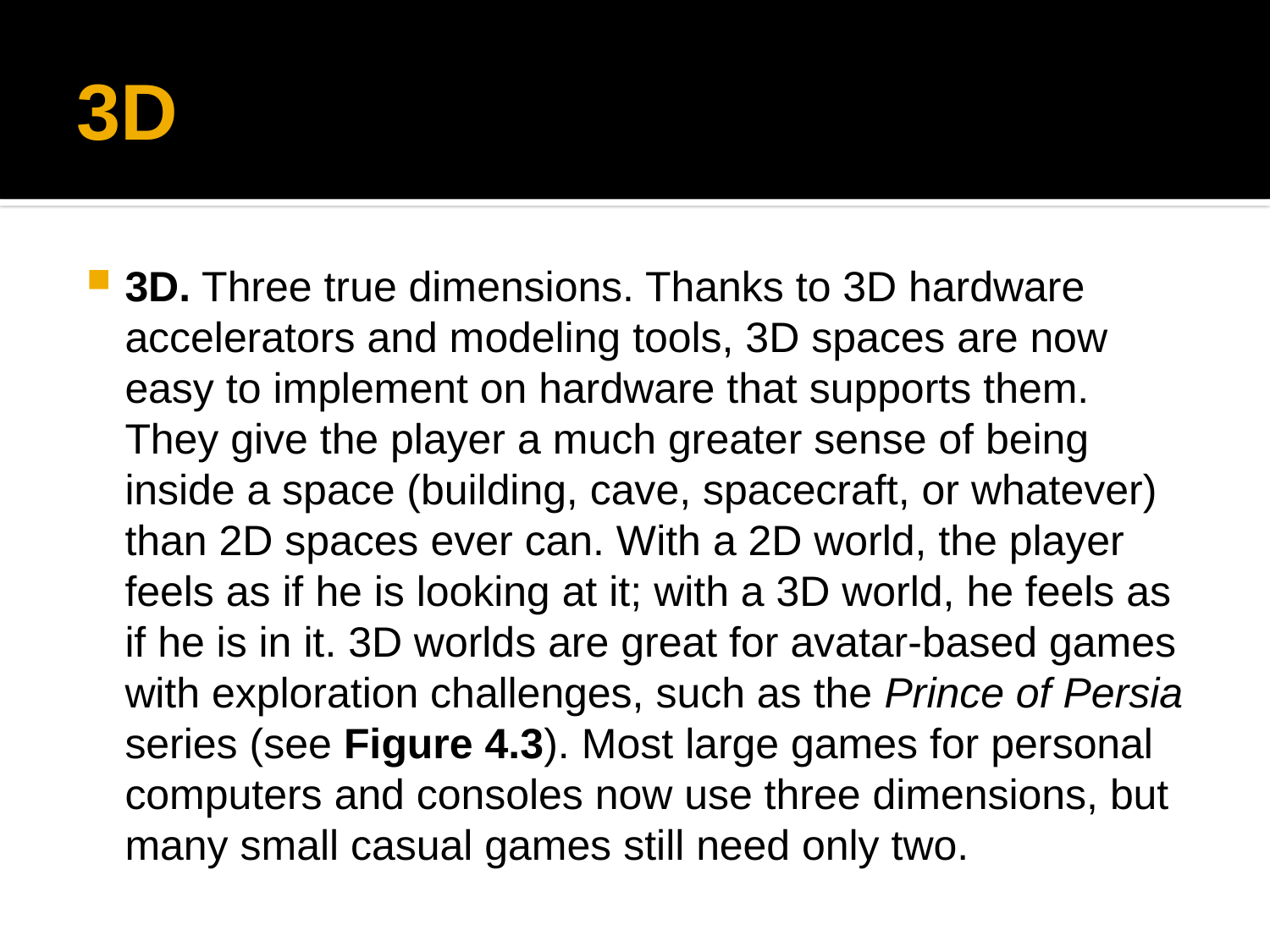

# 3D
3D. Three true dimensions. Thanks to 3D hardware accelerators and modeling tools, 3D spaces are now easy to implement on hardware that supports them. They give the player a much greater sense of being inside a space (building, cave, spacecraft, or whatever) than 2D spaces ever can. With a 2D world, the player feels as if he is looking at it; with a 3D world, he feels as if he is in it. 3D worlds are great for avatar-based games with exploration challenges, such as the Prince of Persia series (see Figure 4.3). Most large games for personal computers and consoles now use three dimensions, but many small casual games still need only two.